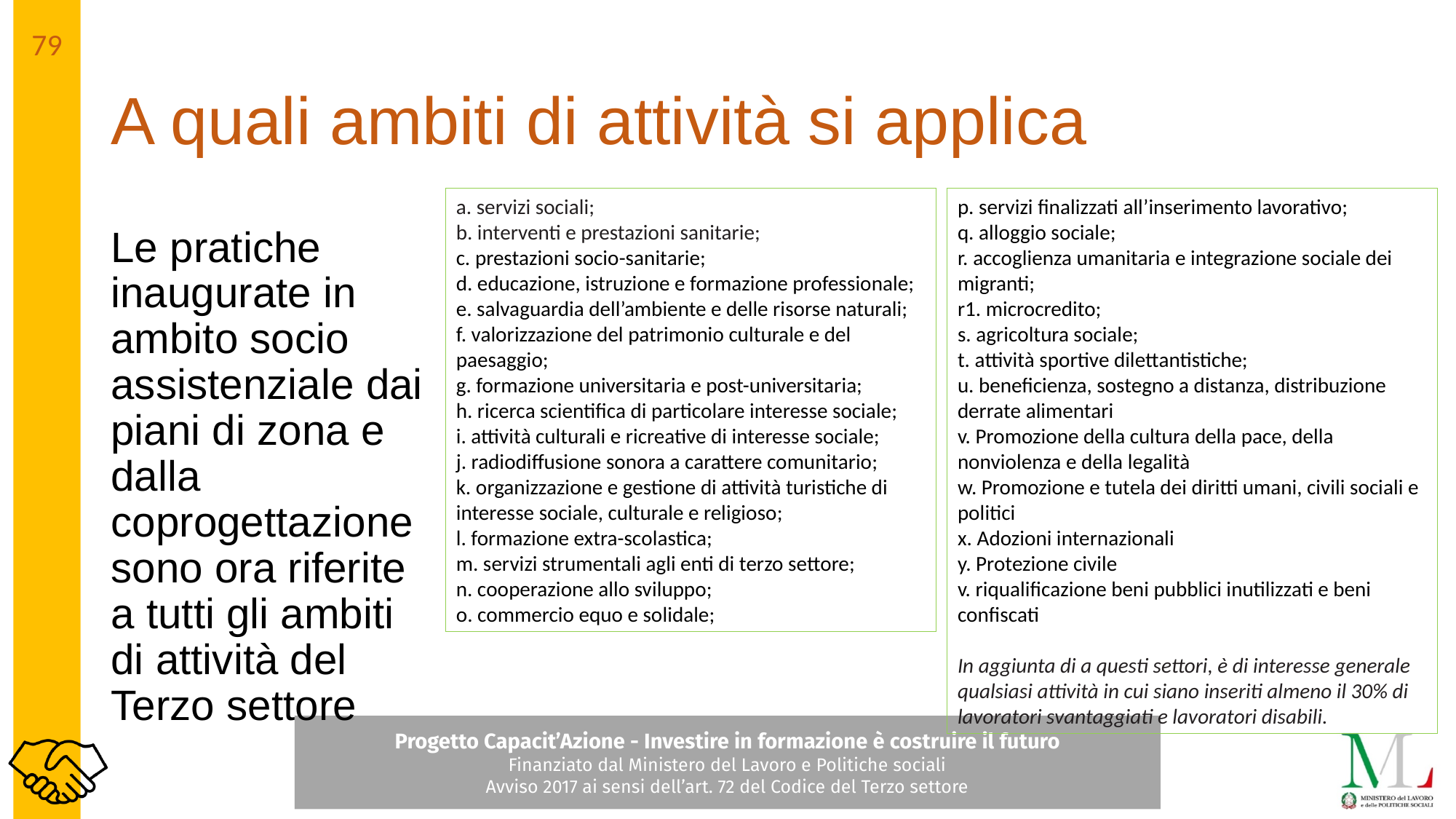

# A quali ambiti di attività si applica
a. servizi sociali;
b. interventi e prestazioni sanitarie;
c. prestazioni socio-sanitarie;
d. educazione, istruzione e formazione professionale;
e. salvaguardia dell’ambiente e delle risorse naturali;
f. valorizzazione del patrimonio culturale e del paesaggio;
g. formazione universitaria e post-universitaria;
h. ricerca scientifica di particolare interesse sociale;
i. attività culturali e ricreative di interesse sociale;
j. radiodiffusione sonora a carattere comunitario;
k. organizzazione e gestione di attività turistiche di interesse sociale, culturale e religioso;
l. formazione extra-scolastica;
m. servizi strumentali agli enti di terzo settore;
n. cooperazione allo sviluppo;
o. commercio equo e solidale;
p. servizi finalizzati all’inserimento lavorativo;
q. alloggio sociale;
r. accoglienza umanitaria e integrazione sociale dei migranti;
r1. microcredito;
s. agricoltura sociale;
t. attività sportive dilettantistiche;
u. beneficienza, sostegno a distanza, distribuzione derrate alimentari
v. Promozione della cultura della pace, della nonviolenza e della legalità
w. Promozione e tutela dei diritti umani, civili sociali e politici
x. Adozioni internazionali
y. Protezione civile
v. riqualificazione beni pubblici inutilizzati e beni confiscati
In aggiunta di a questi settori, è di interesse generale qualsiasi attività in cui siano inseriti almeno il 30% di lavoratori svantaggiati e lavoratori disabili.
Le pratiche inaugurate in ambito socio assistenziale dai piani di zona e dalla coprogettazione sono ora riferite a tutti gli ambiti di attività del Terzo settore
79